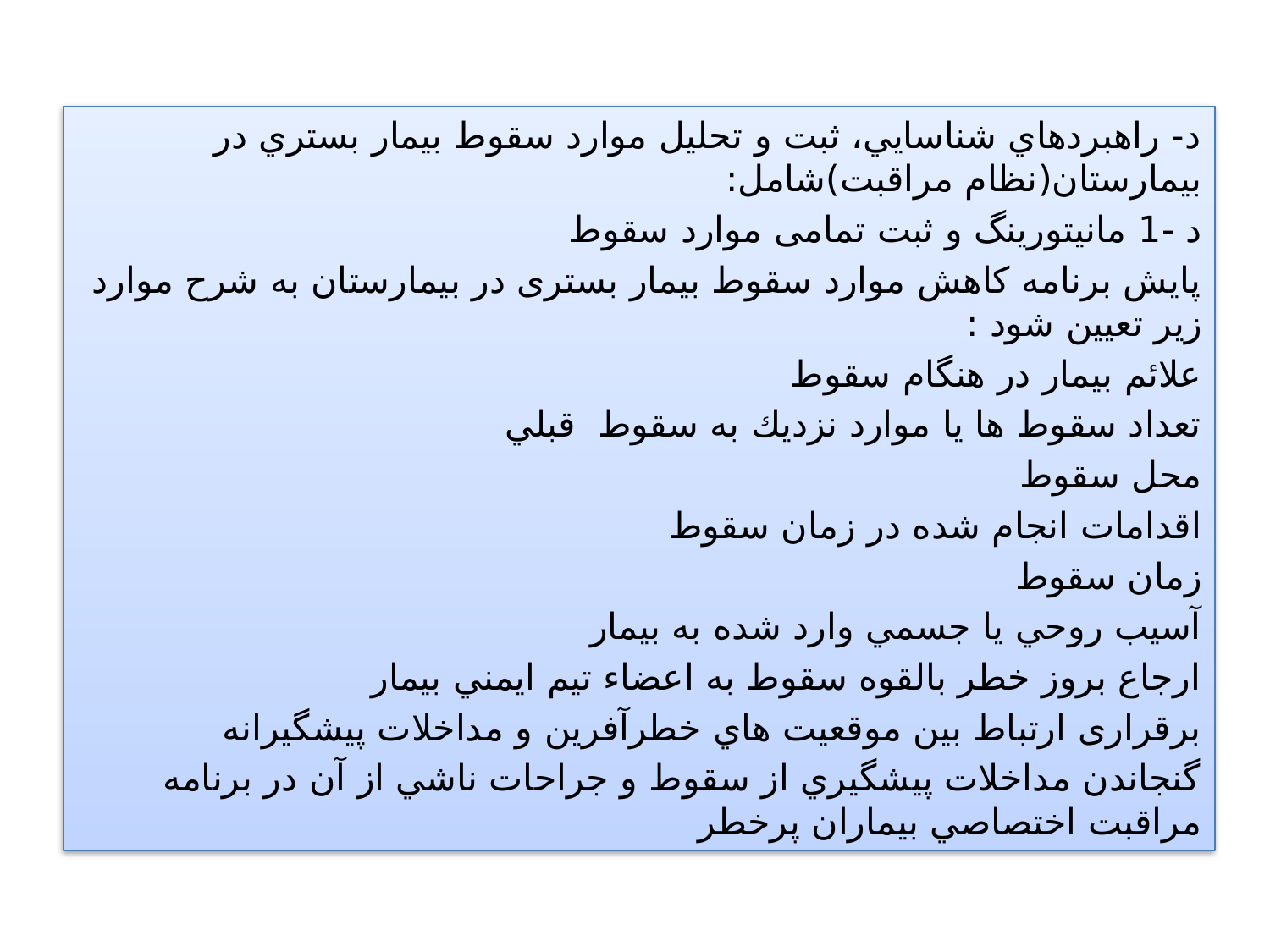

د- راهبردهاي شناسايي، ثبت و تحليل موارد سقوط بيمار بستري در بيمارستان(نظام مراقبت)شامل:
د -1 مانيتورينگ و ثبت تمامی موارد سقوط
پايش برنامه کاهش موارد سقوط بیمار بستری در بیمارستان به شرح موارد زیر تعیین شود :
علائم بيمار در هنگام سقوط
تعداد سقوط ها يا موارد نزديك به سقوط  قبلي
محل سقوط
اقدامات انجام شده در زمان سقوط
زمان سقوط
آسيب روحي يا جسمي وارد شده به بيمار
ارجاع بروز خطر بالقوه سقوط به اعضاء تيم ايمني بيمار
برقراری ارتباط بين موقعيت هاي خطرآفرين و مداخلات پيشگيرانه
گنجاندن مداخلات پيشگيري از سقوط و جراحات ناشي از آن در برنامه مراقبت اختصاصي بيماران پرخطر